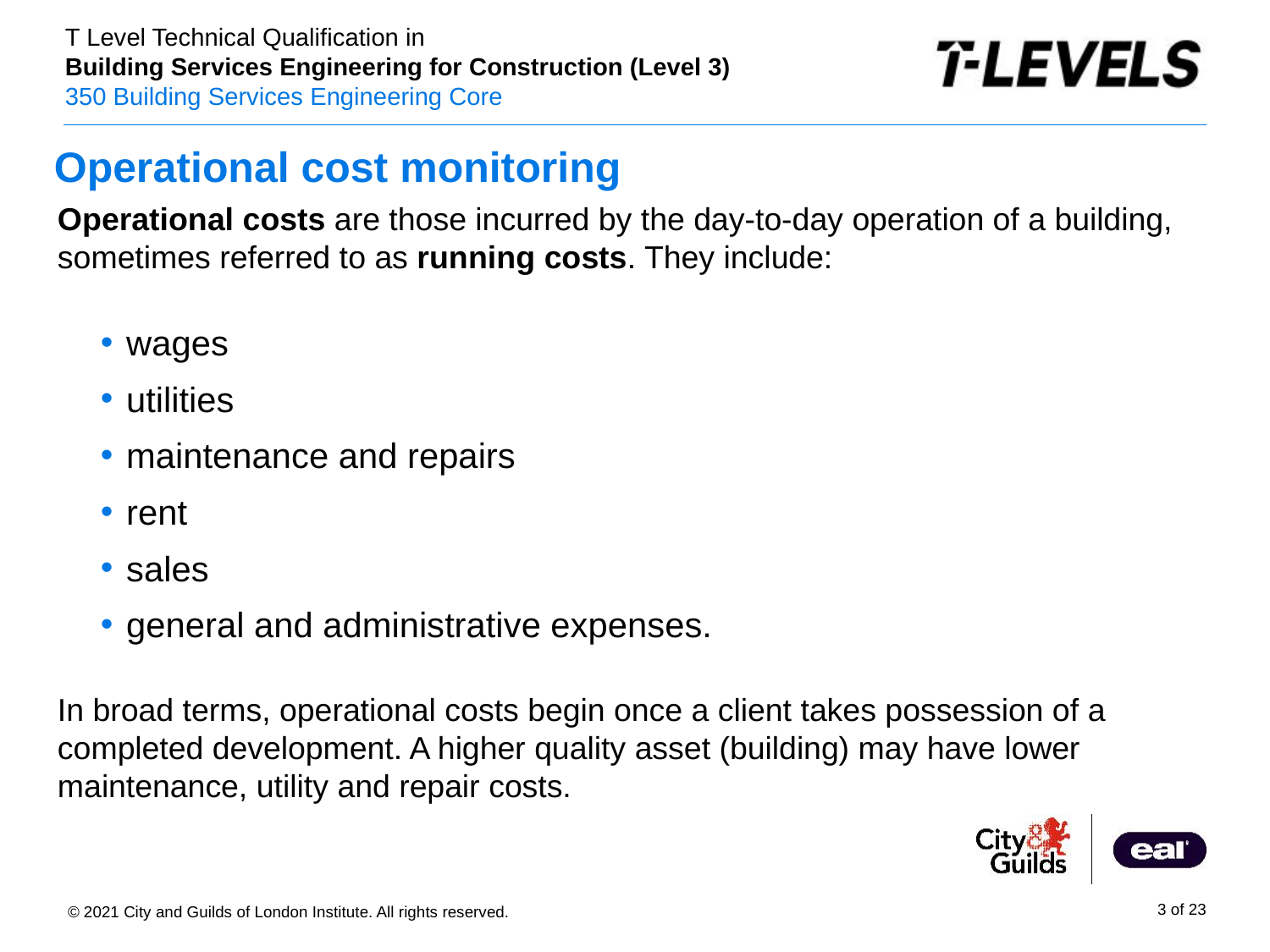

# Operational cost monitoring
Operational costs are those incurred by the day-to-day operation of a building, sometimes referred to as running costs. They include:

wages
utilities
maintenance and repairs
rent
sales
general and administrative expenses.

In broad terms, operational costs begin once a client takes possession of a completed development. A higher quality asset (building) may have lower maintenance, utility and repair costs.